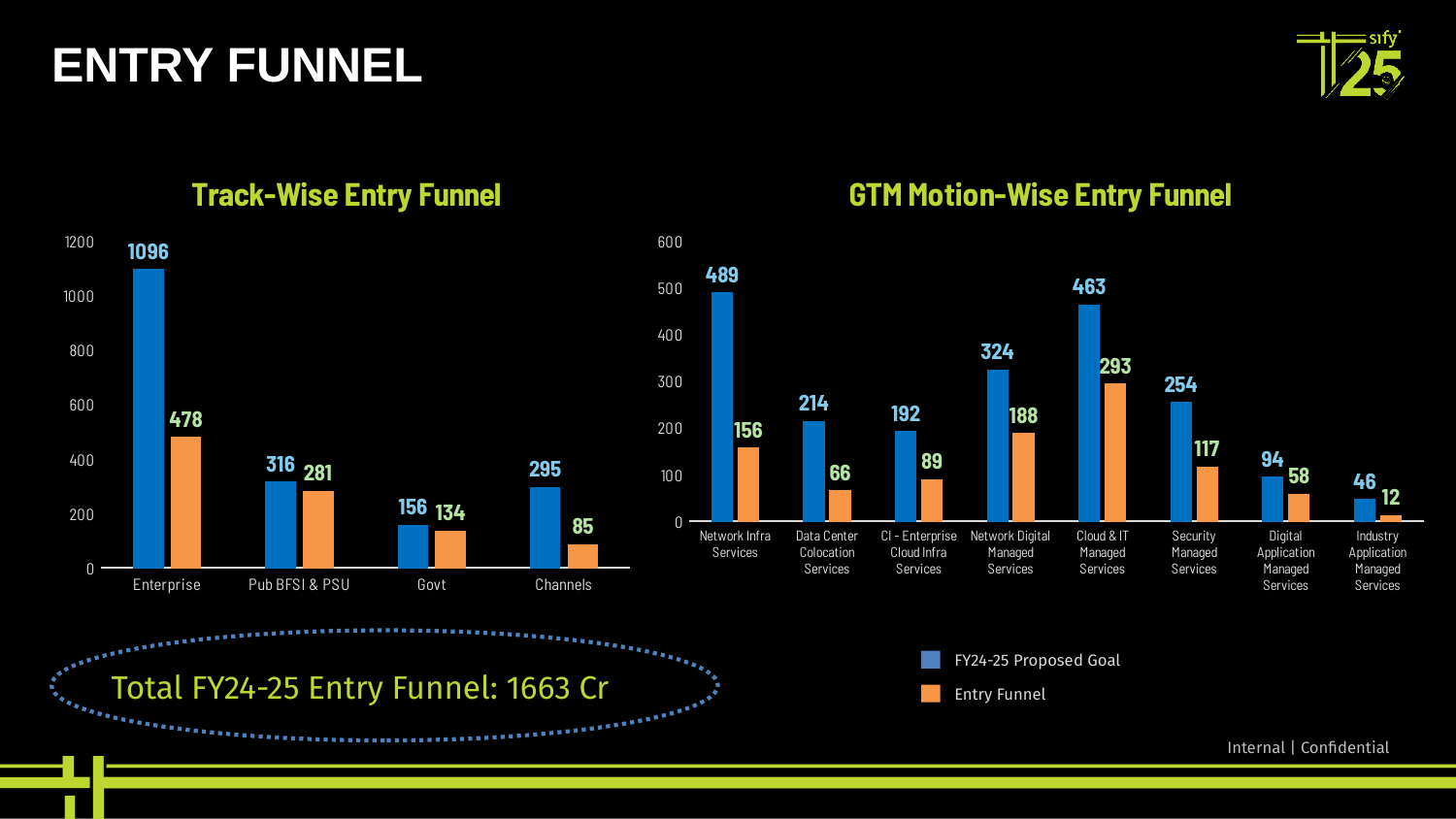

# ENTRY FUNNEL

### Chart: Track-Wise Entry Funnel

| Category | FY24-25 Proposed Goal | Entry Funnel |
|---|---|---|
| Enterprise | 1096.0811289395192 | 477.99626679399876 |
| Pub BFSI & PSU | 315.9400000000001 | 281.3947844010002 |
| Govt | 155.83500000000018 | 134.49060750000004 |
| Channels | 294.98216162877657 | 85.21654854900014 |

### Chart: GTM Motion-Wise Entry Funnel

| Category | FY24-25 Proposed Goal | Entry Funnel |
|---|---|---|
| Network Infra Services | 488.8457156183676 | 156.26610817300016 |
| Data Center Colocation Services | 213.91625281768046 | 65.63469089999995 |
| CI - Enterprise Cloud Infra Services | 192.12634879103143 | 88.84095090000004 |
| Network Digital Managed Services | 323.8298897676658 | 188.15052844100015 |
| Cloud & IT Managed Services | 463.05375305465543 | 293.396547231 |
| Security Managed Services | 254.38500000000002 | 116.54819777500003 |
| Digital Application Managed Services | 94.37600000000018 | 57.81650000000001 |
| Industry Application Managed Services | 46.286676500000034 | 12.444683823999997 |
FY24-25 Proposed Goal

Entry Funnel

Total FY24-25 Entry Funnel: 1663 Cr